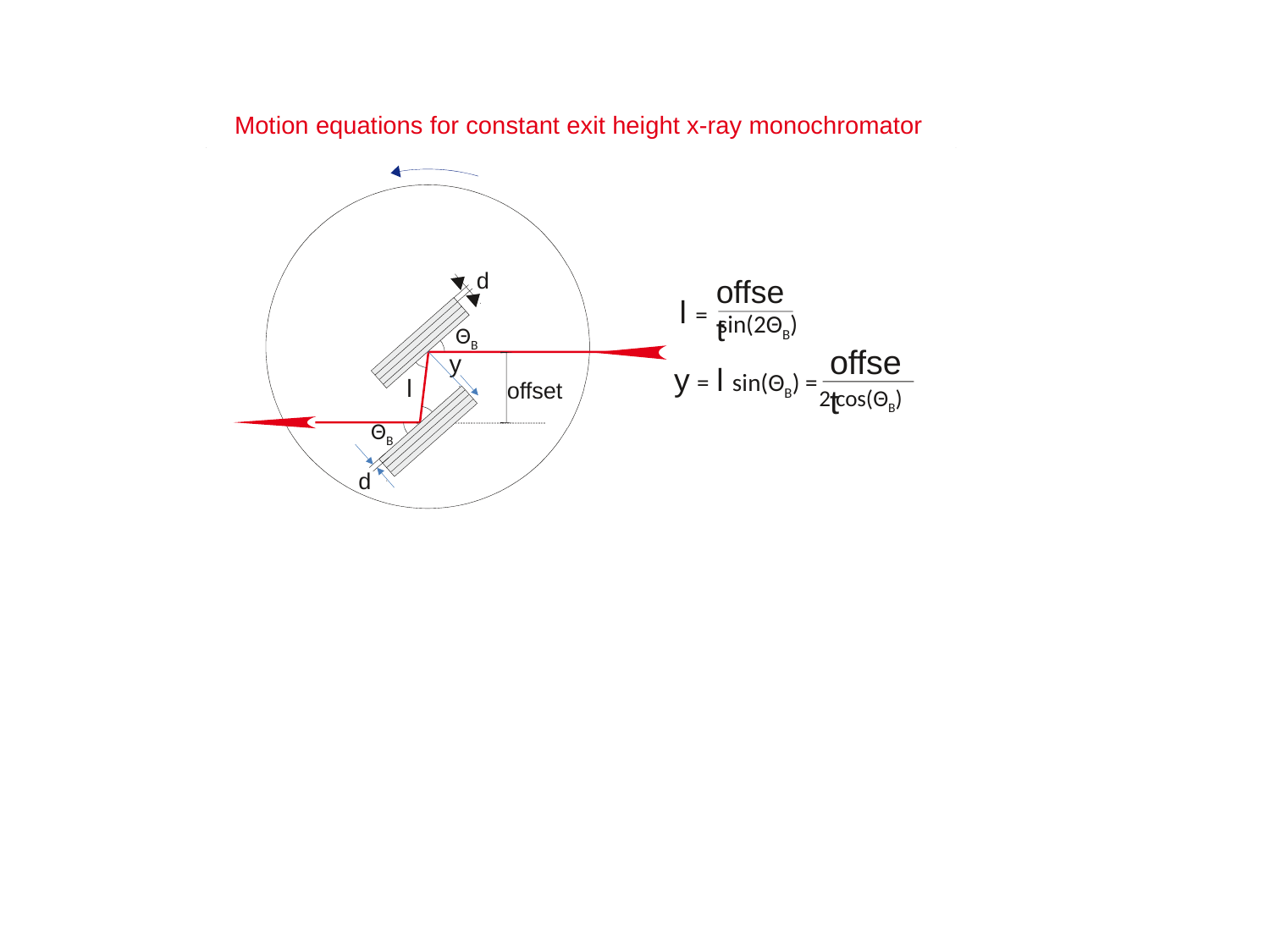

Motion equations for constant exit height x-ray monochromator

d

ΘB

y

l
offset

ΘB

d

offset
l =
sin(2ΘB)

offset
y = l sin(ΘB) =

2 cos(ΘB)